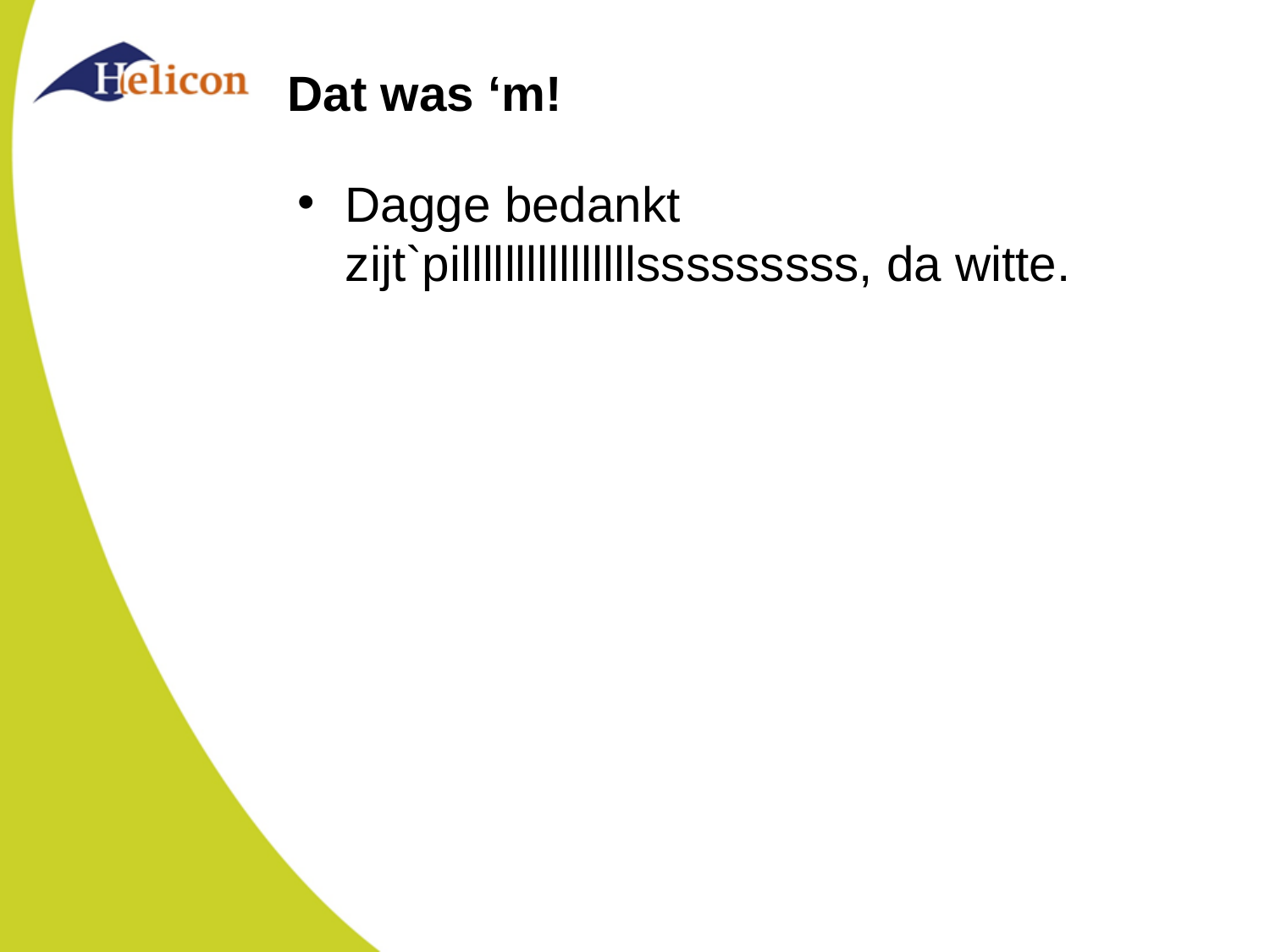

# Dat was ‘m!
Dagge bedankt zijt`pillllllllllllllllsssssssss, da witte.